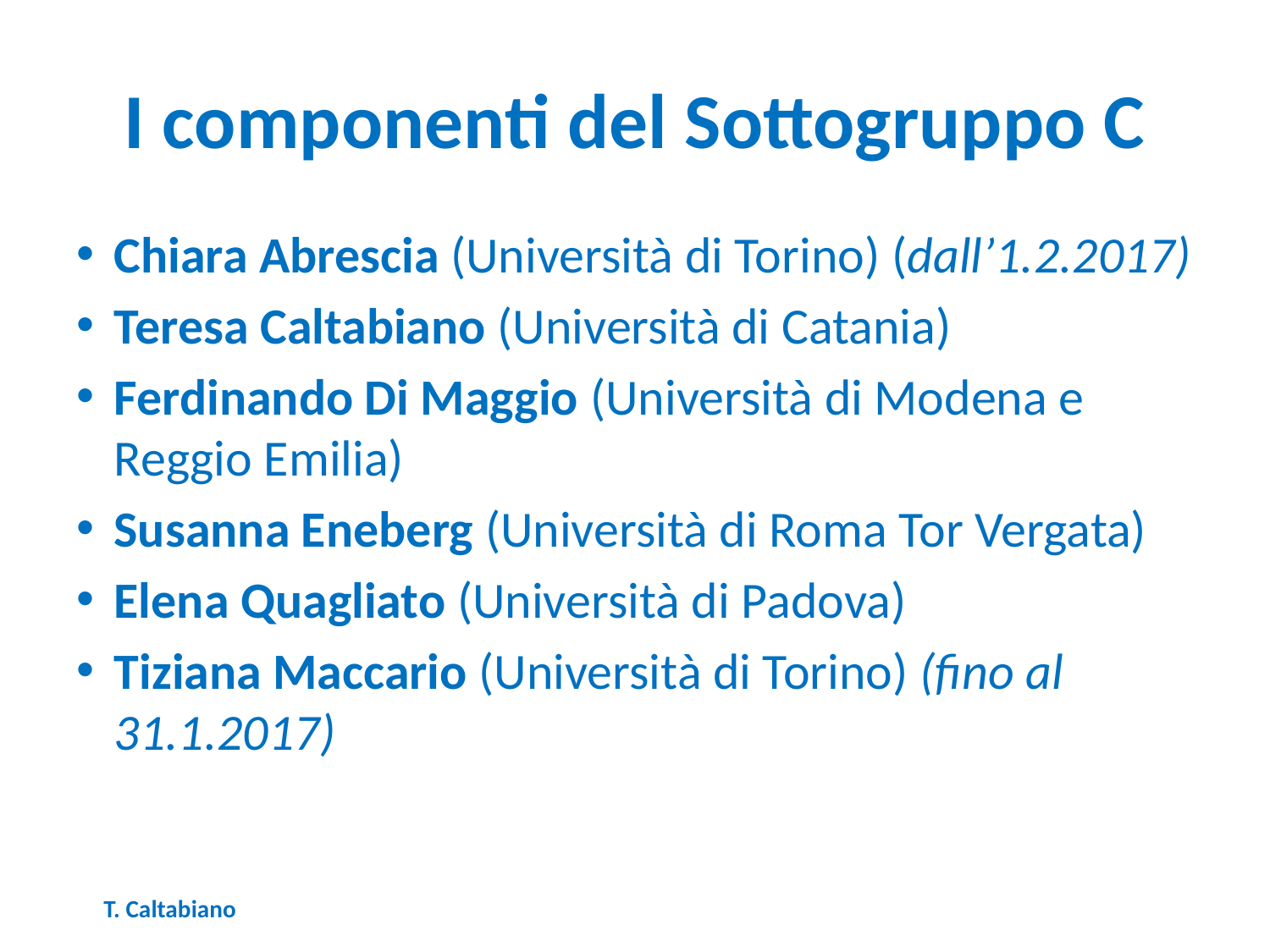

# I componenti del Sottogruppo C
Chiara Abrescia (Università di Torino) (dall’1.2.2017)
Teresa Caltabiano (Università di Catania)
Ferdinando Di Maggio (Università di Modena e Reggio Emilia)
Susanna Eneberg (Università di Roma Tor Vergata)
Elena Quagliato (Università di Padova)
Tiziana Maccario (Università di Torino) (fino al 31.1.2017)

T. Caltabiano